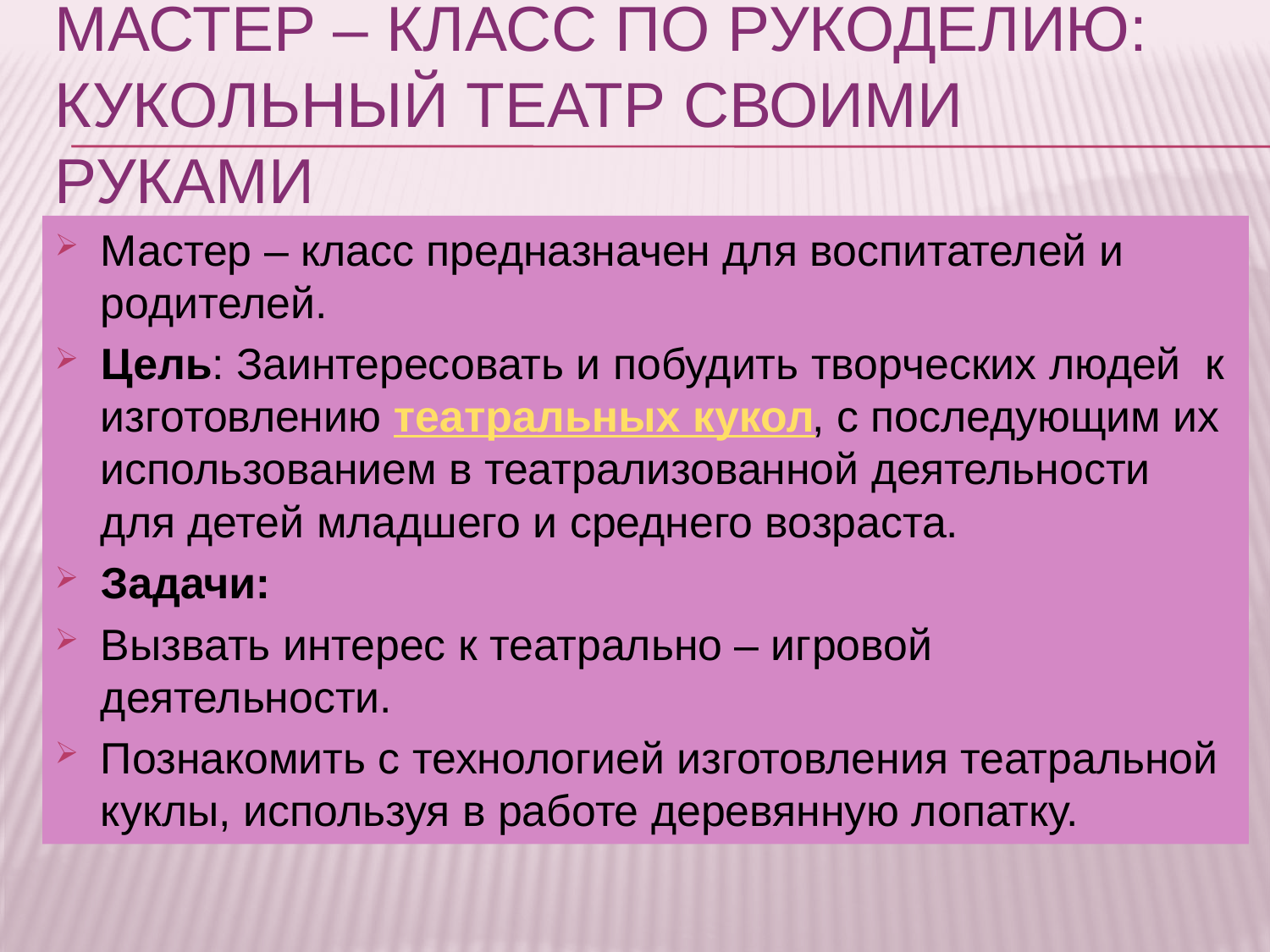

# Мастер – класс по рукоделию: Кукольный театр своими руками
Мастер – класс предназначен для воспитателей и родителей.
Цель: Заинтересовать и побудить творческих людей  к изготовлению театральных кукол, с последующим их использованием в театрализованной деятельности для детей младшего и среднего возраста.
Задачи:
Вызвать интерес к театрально – игровой деятельности.
Познакомить с технологией изготовления театральной куклы, используя в работе деревянную лопатку.